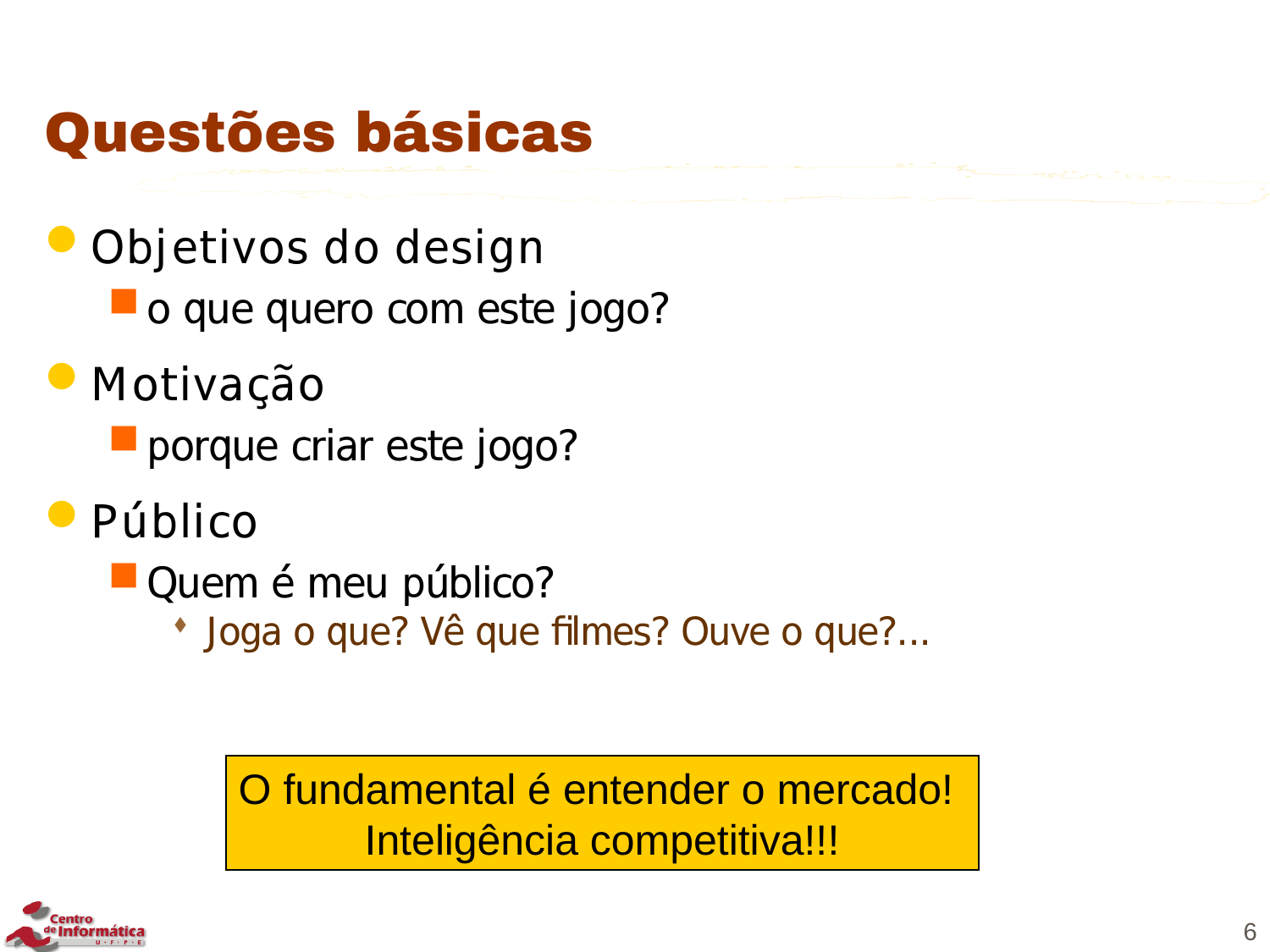

# Questões básicas
Objetivos do design
o que quero com este jogo?
Motivação
porque criar este jogo?
Público
Quem é meu público?
Joga o que? Vê que filmes? Ouve o que?...

O fundamental é entender o mercado!
Inteligência competitiva!!!
6